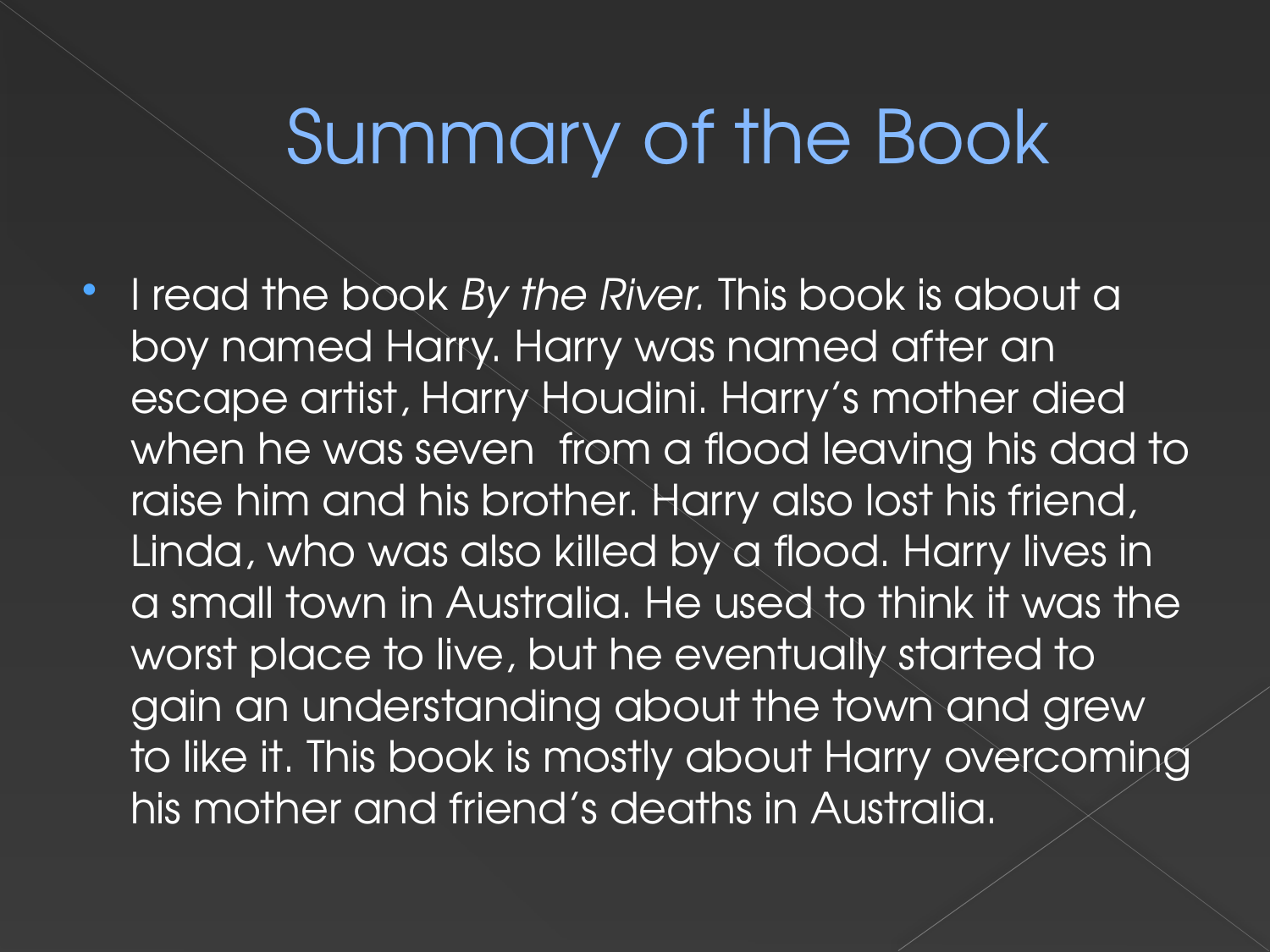

# Summary of the Book
I read the book By the River. This book is about a boy named Harry. Harry was named after an escape artist, Harry Houdini. Harry’s mother died when he was seven  from a flood leaving his dad to raise him and his brother. Harry also lost his friend, Linda, who was also killed by a flood. Harry lives in a small town in Australia. He used to think it was the worst place to live, but he eventually started to gain an understanding about the town and grew to like it. This book is mostly about Harry overcoming his mother and friend’s deaths in Australia.